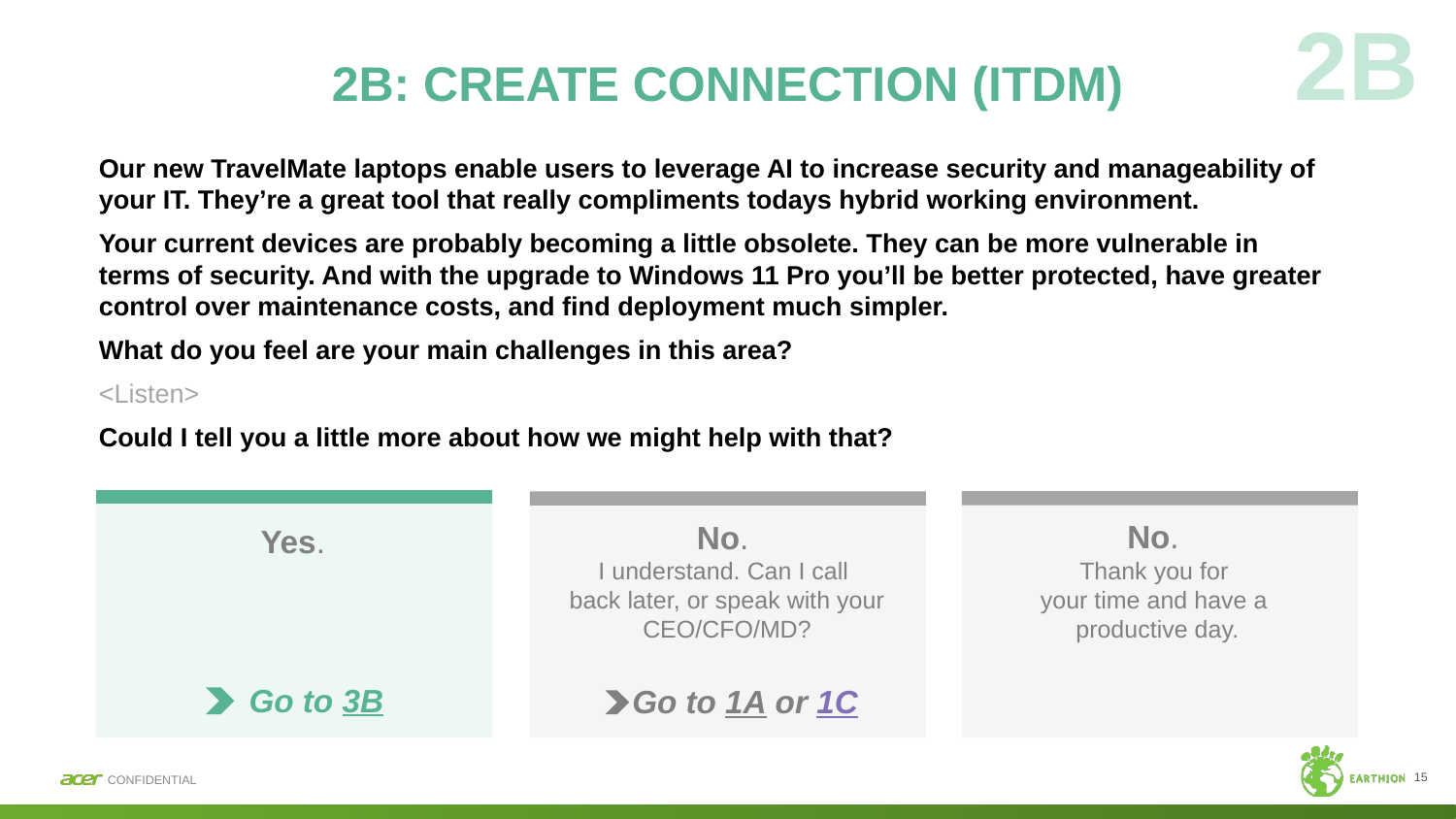

2B
# 2B: CREATE CONNECTION (ITDM)
Our new TravelMate laptops enable users to leverage AI to increase security and manageability of your IT. They’re a great tool that really compliments todays hybrid working environment.
Your current devices are probably becoming a little obsolete. They can be more vulnerable in terms of security. And with the upgrade to Windows 11 Pro you’ll be better protected, have greater control over maintenance costs, and find deployment much simpler.
What do you feel are your main challenges in this area?
<Listen>
Could I tell you a little more about how we might help with that?

Yes.
 Go to 3B

No.
Thank you for
your time and have a
productive day.

No.
I understand. Can I call
back later, or speak with your CEO/CFO/MD?

     Go to 1A or 1C

15